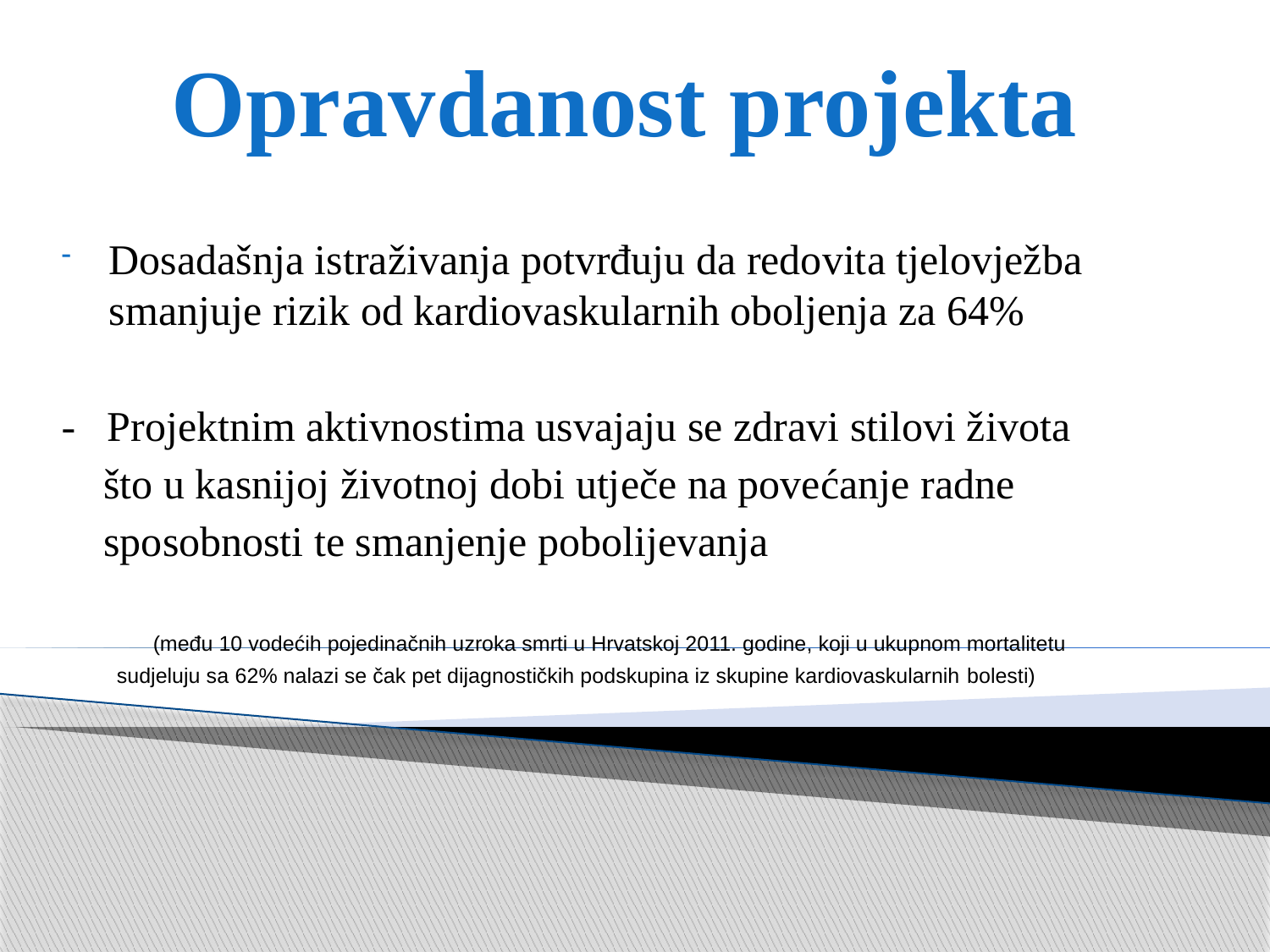

# Opravdanost projekta
Dosadašnja istraživanja potvrđuju da redovita tjelovježba  smanjuje rizik od kardiovaskularnih oboljenja za 64%

-   Projektnim aktivnostima usvajaju se zdravi stilovi života
    što u kasnijoj životnoj dobi utječe na povećanje radne
    sposobnosti te smanjenje pobolijevanja

(među 10 vodećih pojedinačnih uzroka smrti u Hrvatskoj 2011. godine, koji u ukupnom mortalitetu
 sudjeluju sa 62% nalazi se čak pet dijagnostičkih podskupina iz skupine kardiovaskularnih bolesti) bolesti)